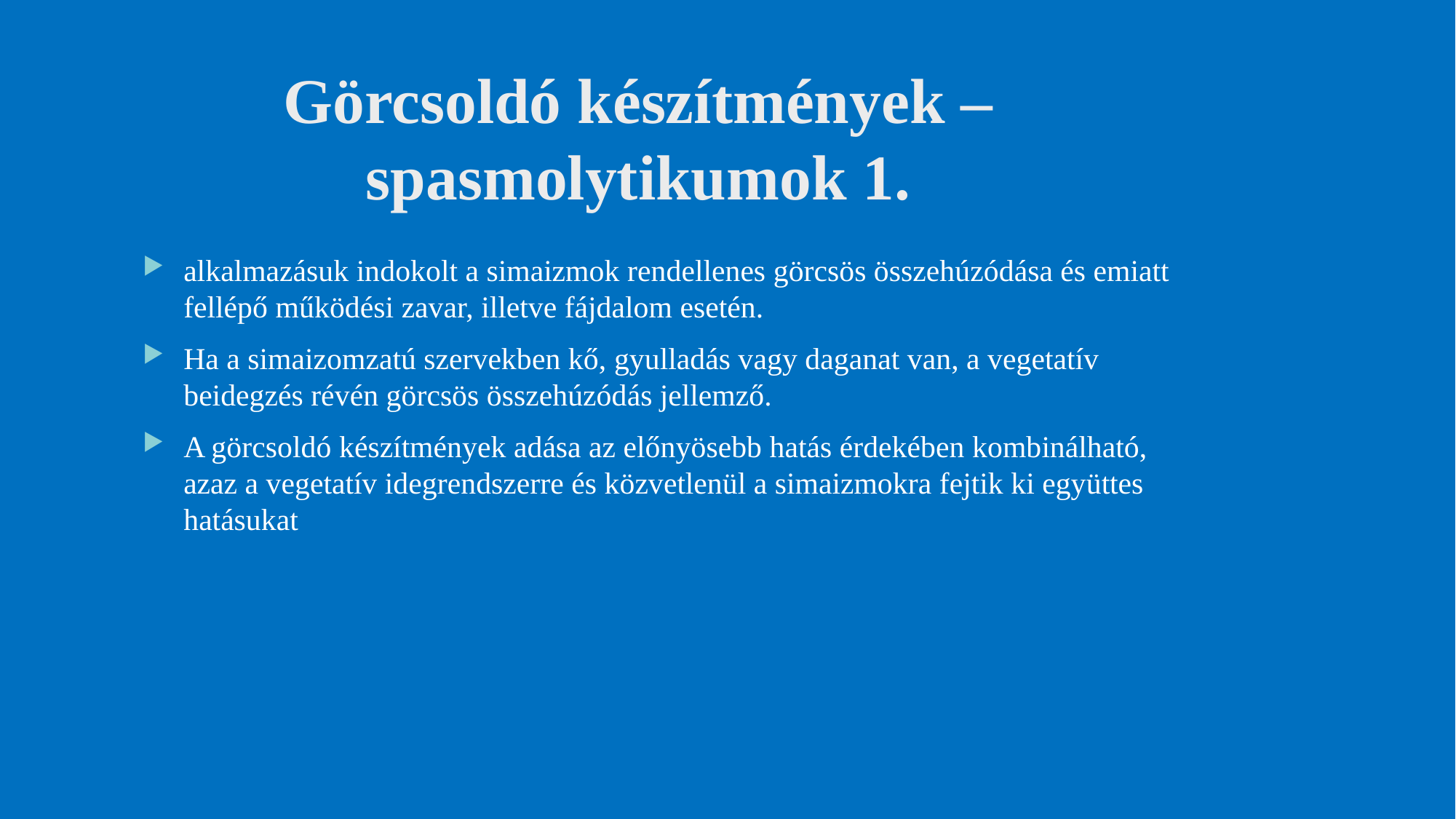

# Görcsoldó készítmények – spasmolytikumok 1.
alkalmazásuk indokolt a simaizmok rendellenes görcsös összehúzódása és emiatt fellépő működési zavar, illetve fájdalom esetén.
Ha a simaizomzatú szervekben kő, gyulladás vagy daganat van, a vegetatív beidegzés révén görcsös összehúzódás jellemző.
A görcsoldó készítmények adása az előnyösebb hatás érdekében kombinálható, azaz a vegetatív idegrendszerre és közvetlenül a simaizmokra fejtik ki együttes hatásukat